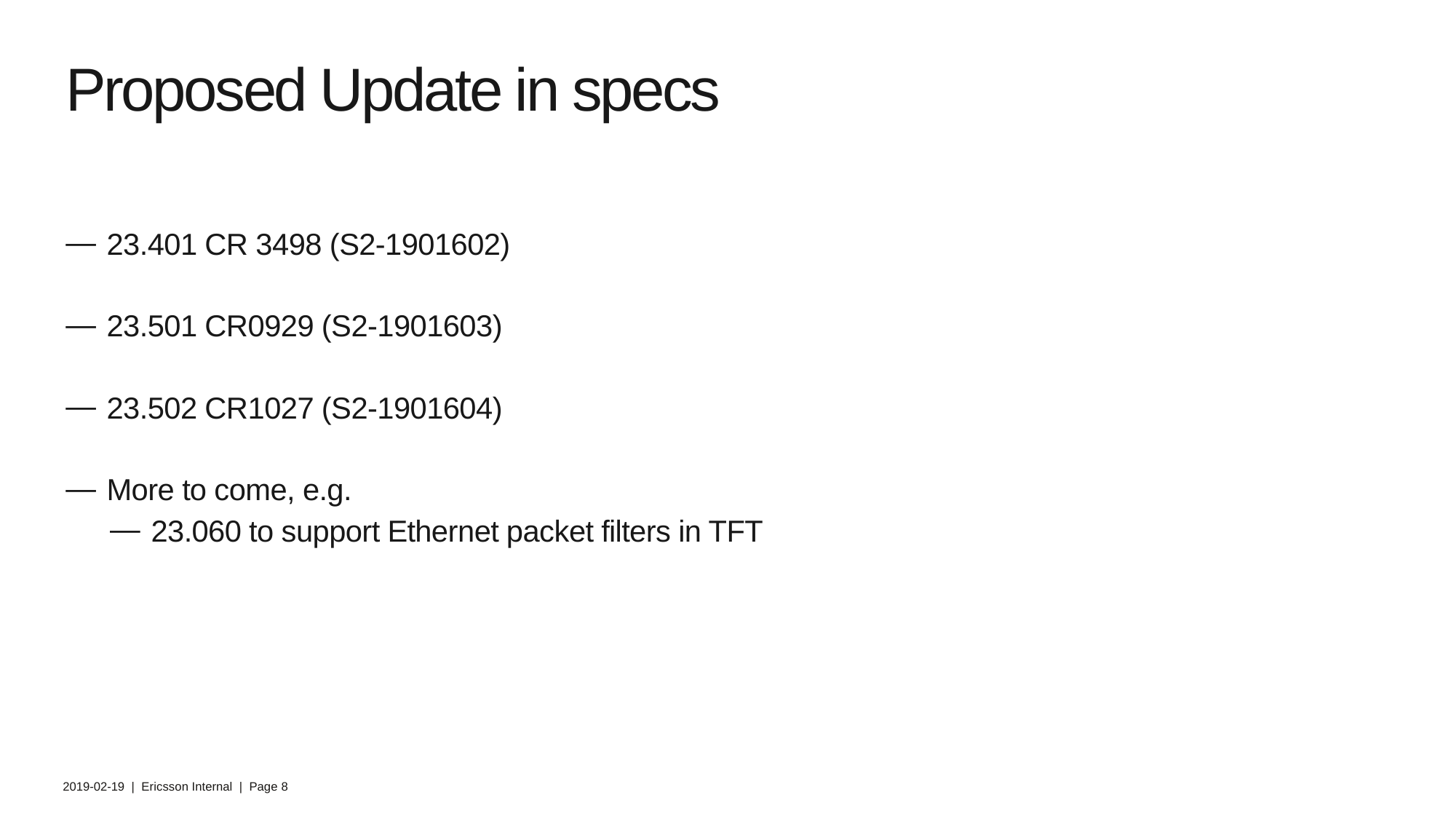

# Proposed Update in specs
23.401 CR 3498 (S2-1901602)

23.501 CR0929 (S2-1901603)

23.502 CR1027 (S2-1901604)

More to come, e.g.
23.060 to support Ethernet packet filters in TFT